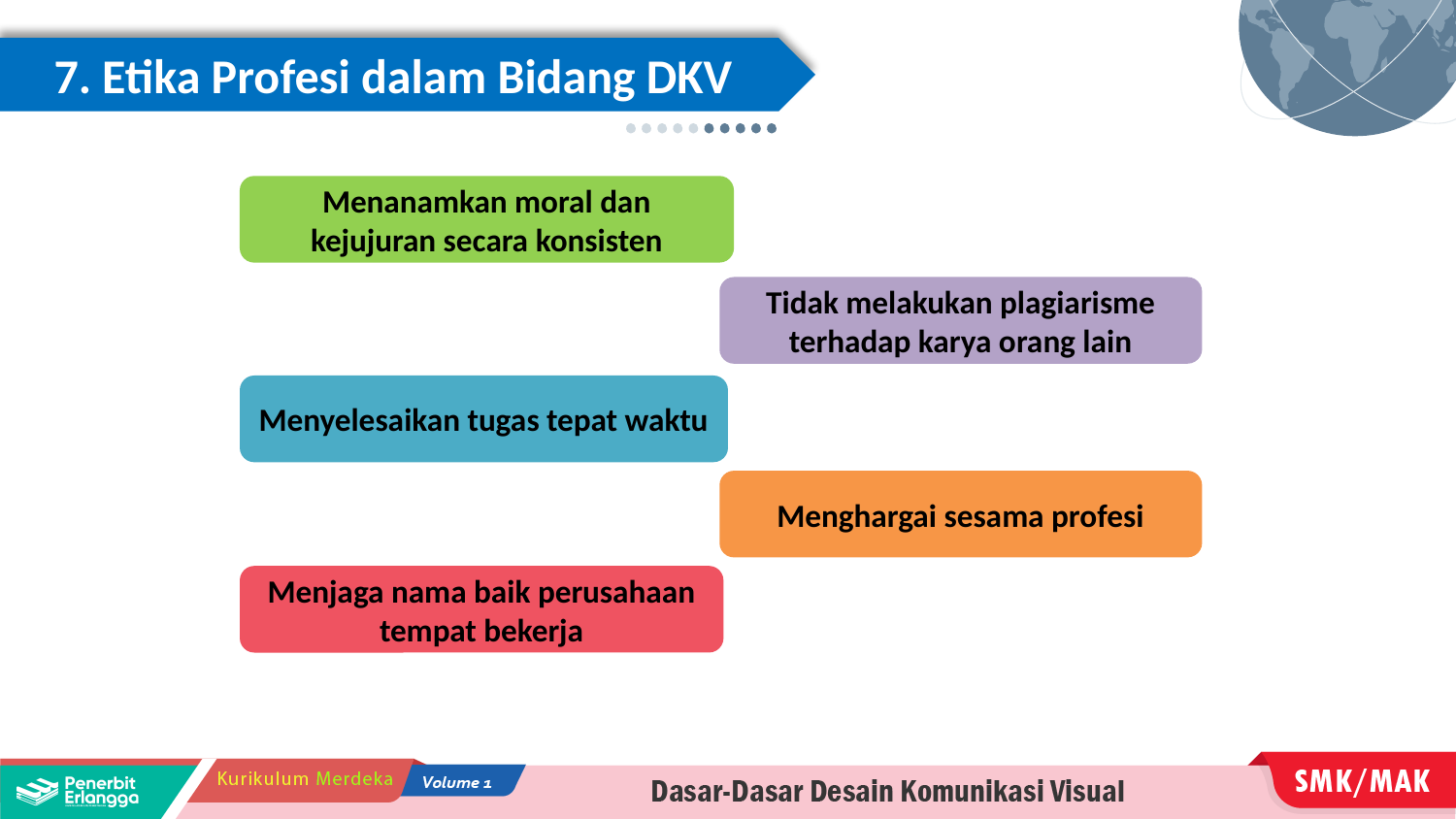

7. Etika Profesi dalam Bidang DKV

Menanamkan moral dan kejujuran secara konsisten
Tidak melakukan plagiarisme terhadap karya orang lain
Menyelesaikan tugas tepat waktu
Menghargai sesama profesi
Menjaga nama baik perusahaan tempat bekerja